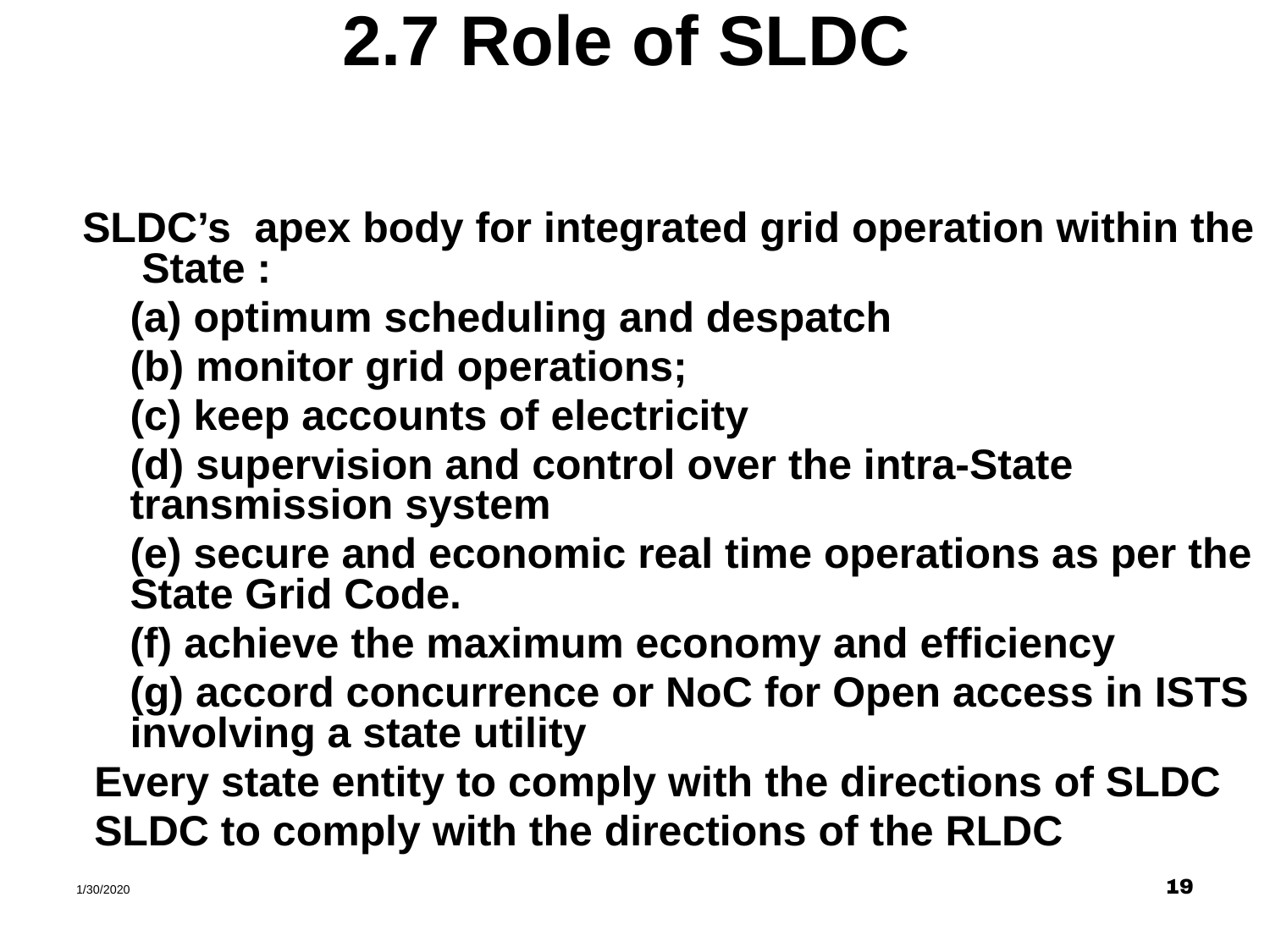

# 2.7 Role of SLDC
SLDC’s  apex body for integrated grid operation within the  State :
	(a) optimum scheduling and despatch
	(b) monitor grid operations;
	(c) keep accounts of electricity
	(d) supervision and control over the intra-State transmission system
	(e) secure and economic real time operations as per the State Grid Code.
    (f) achieve the maximum economy and efficiency
    (g) accord concurrence or NoC for Open access in ISTS involving a state utility
 Every state entity to comply with the directions of SLDC
 SLDC to comply with the directions of the RLDC

1/30/2020
19